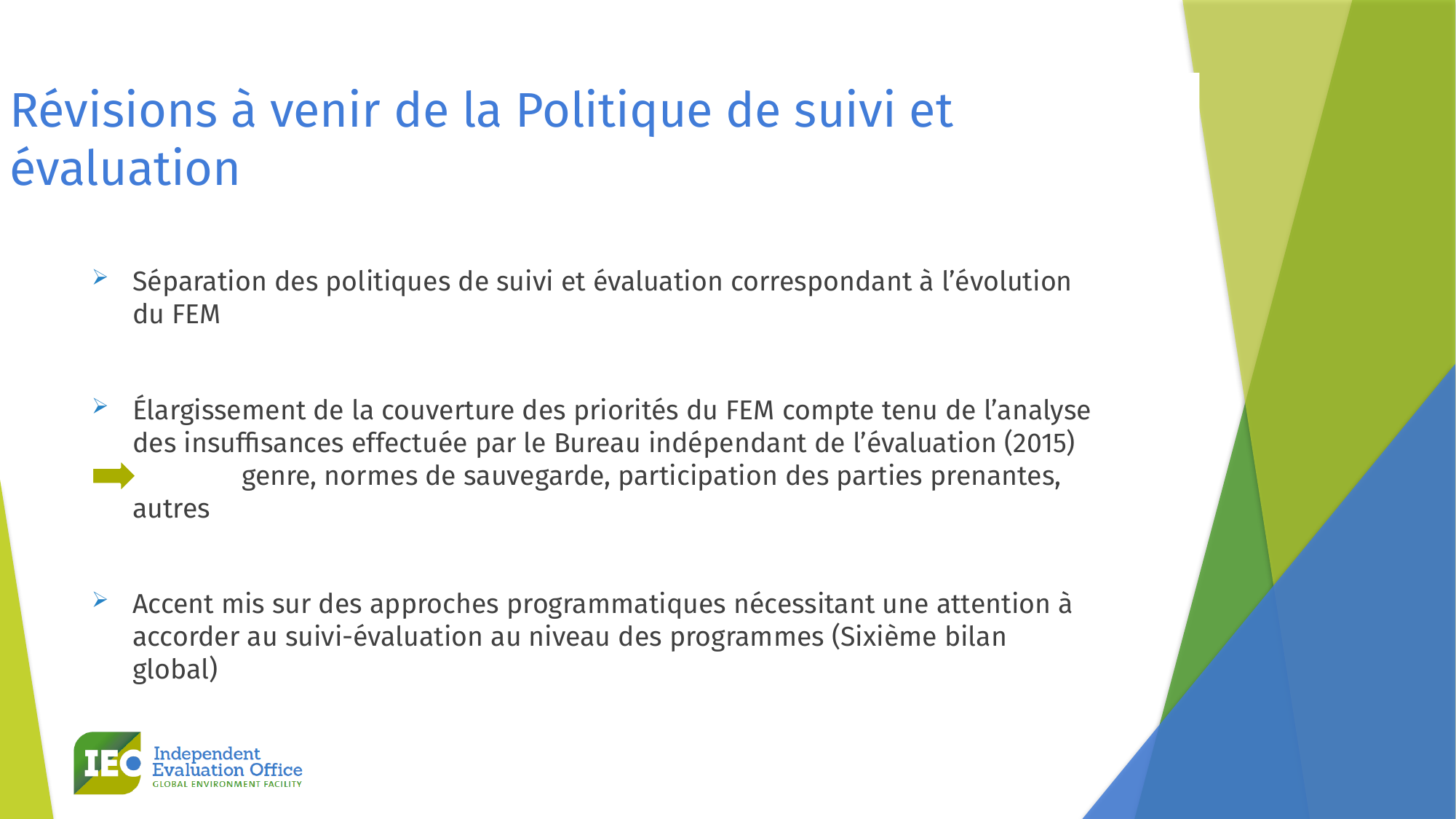

# Révisions à venir de la Politique de suivi et évaluation
Séparation des politiques de suivi et évaluation correspondant à l’évolution du FEM

Élargissement de la couverture des priorités du FEM compte tenu de l’analyse des insuffisances effectuée par le Bureau indépendant de l’évaluation (2015)    	genre, normes de sauvegarde, participation des parties prenantes, autres

Accent mis sur des approches programmatiques nécessitant une attention à accorder au suivi-évaluation au niveau des programmes (Sixième bilan global)